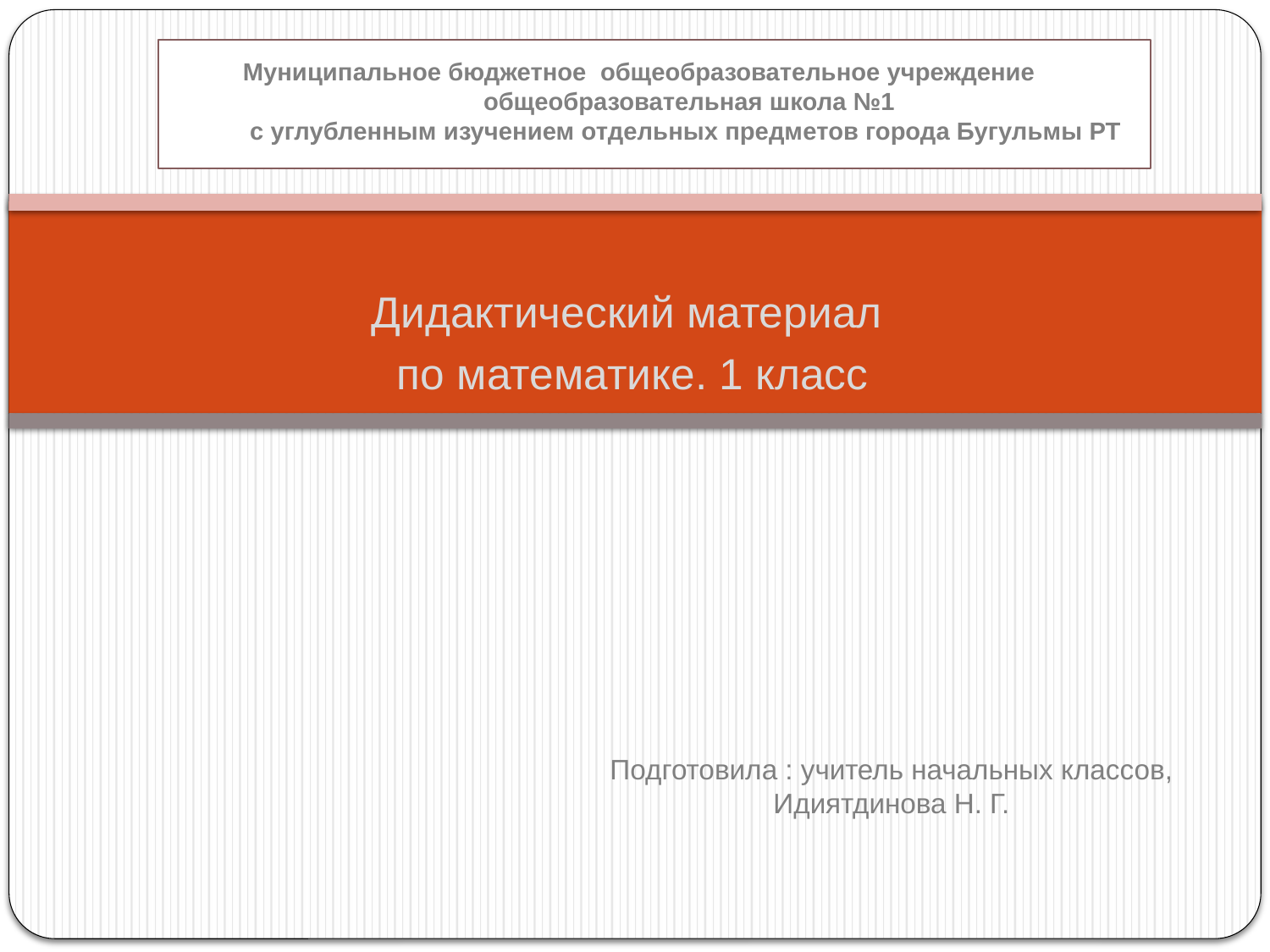

Муниципальное бюджетное  общеобразовательное учреждение
 общеобразовательная школа №1
 с углубленным изучением отдельных предметов города Бугульмы РТ
Дидактический материал
 по математике. 1 класс
# Подготовила : учитель начальных классов, Идиятдинова Н. Г.